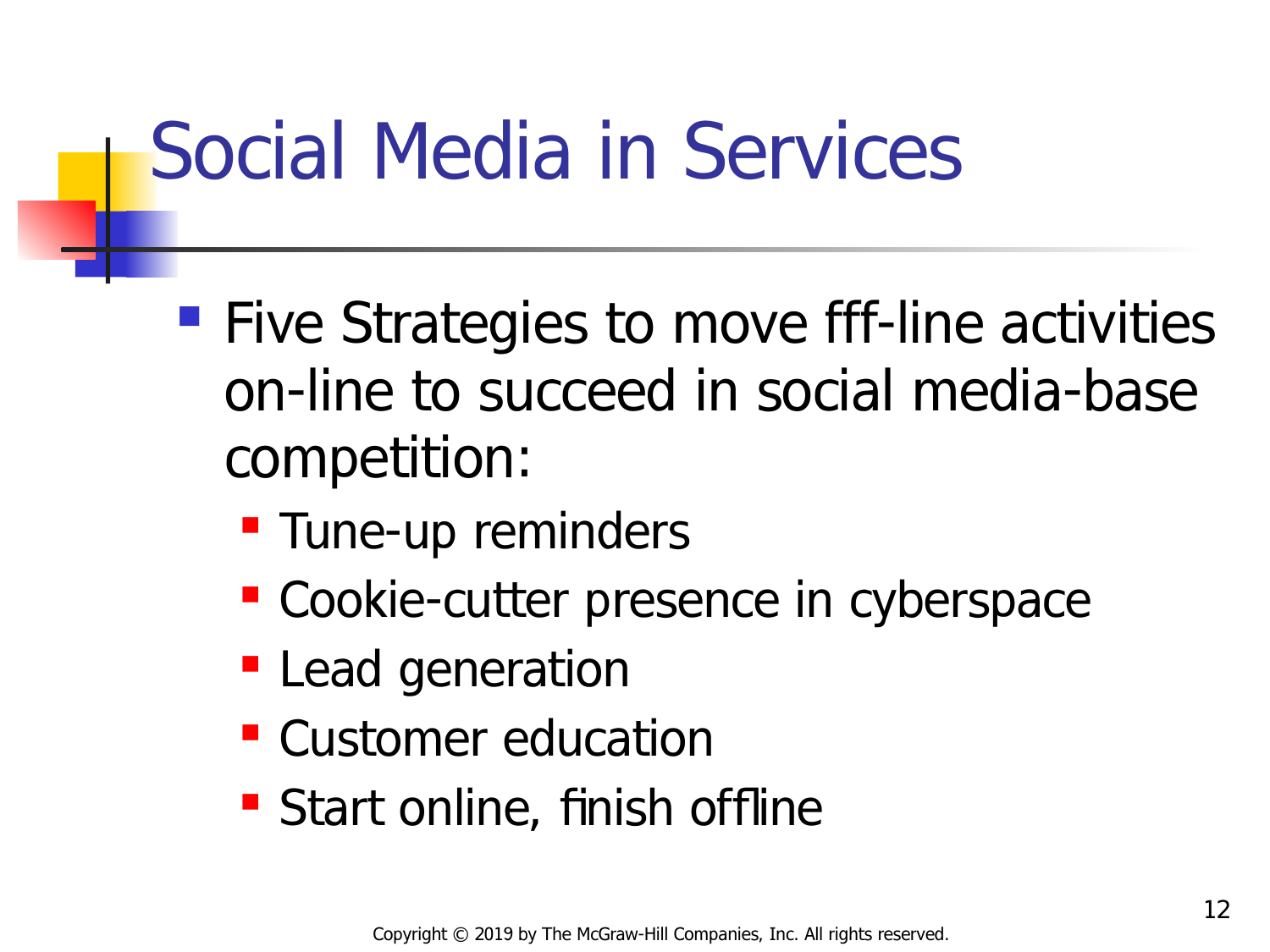

# Social Media in Services
Five Strategies to move fff-line activities on-line to succeed in social media-base competition:
Tune-up reminders
Cookie-cutter presence in cyberspace
Lead generation
Customer education
Start online, finish offline

12
Copyright © 2019 by The McGraw-Hill Companies, Inc. All rights reserved.